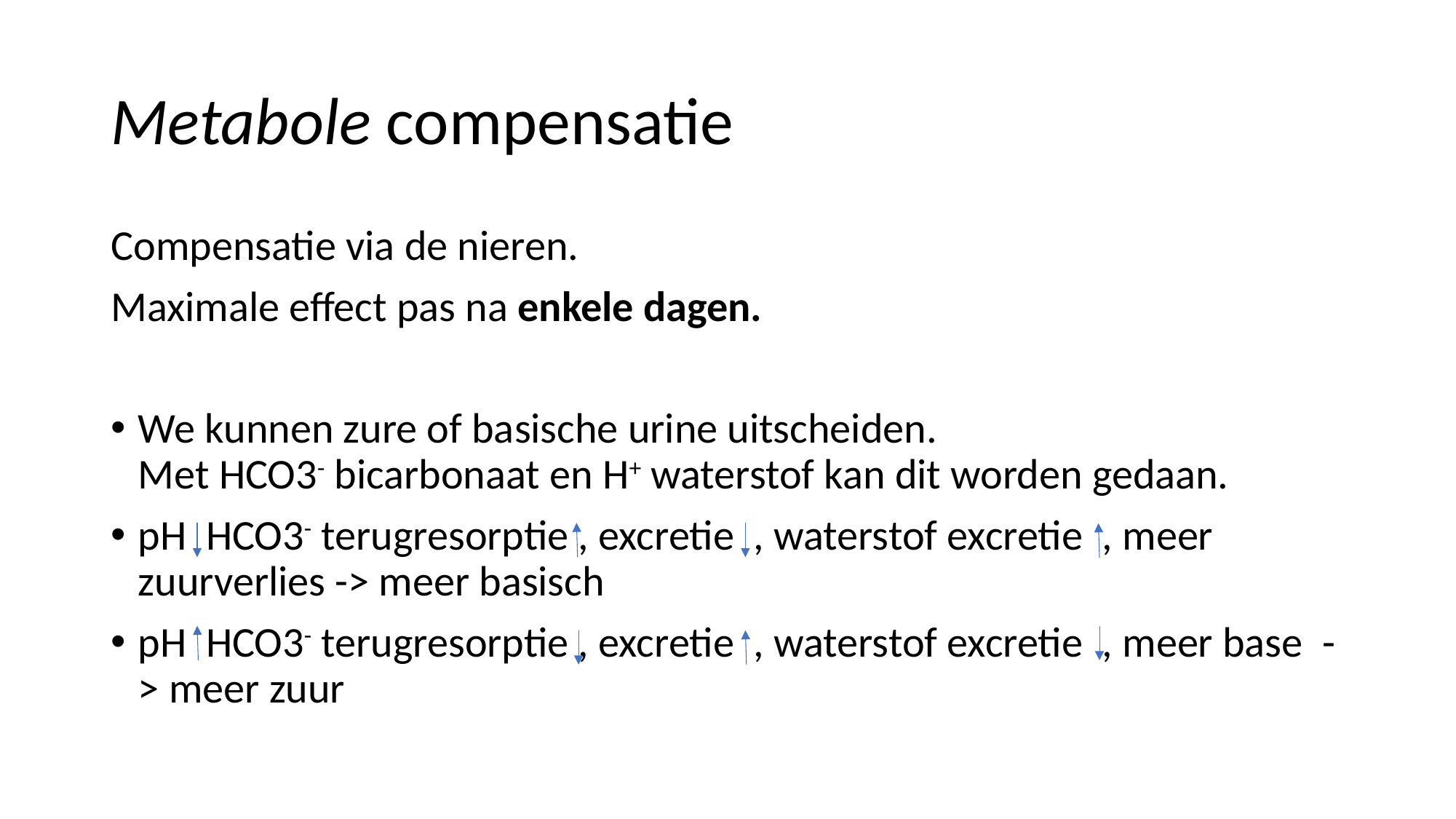

# Metabole compensatie
Compensatie via de nieren.
Maximale effect pas na enkele dagen.

We kunnen zure of basische urine uitscheiden.
Met HCO3- bicarbonaat en H+ waterstof kan dit worden gedaan.
pH  HCO3- terugresorptie , excretie  , waterstof excretie  , meer zuurverlies -> meer basisch
pH  HCO3- terugresorptie , excretie  , waterstof excretie  , meer base  -> meer zuur